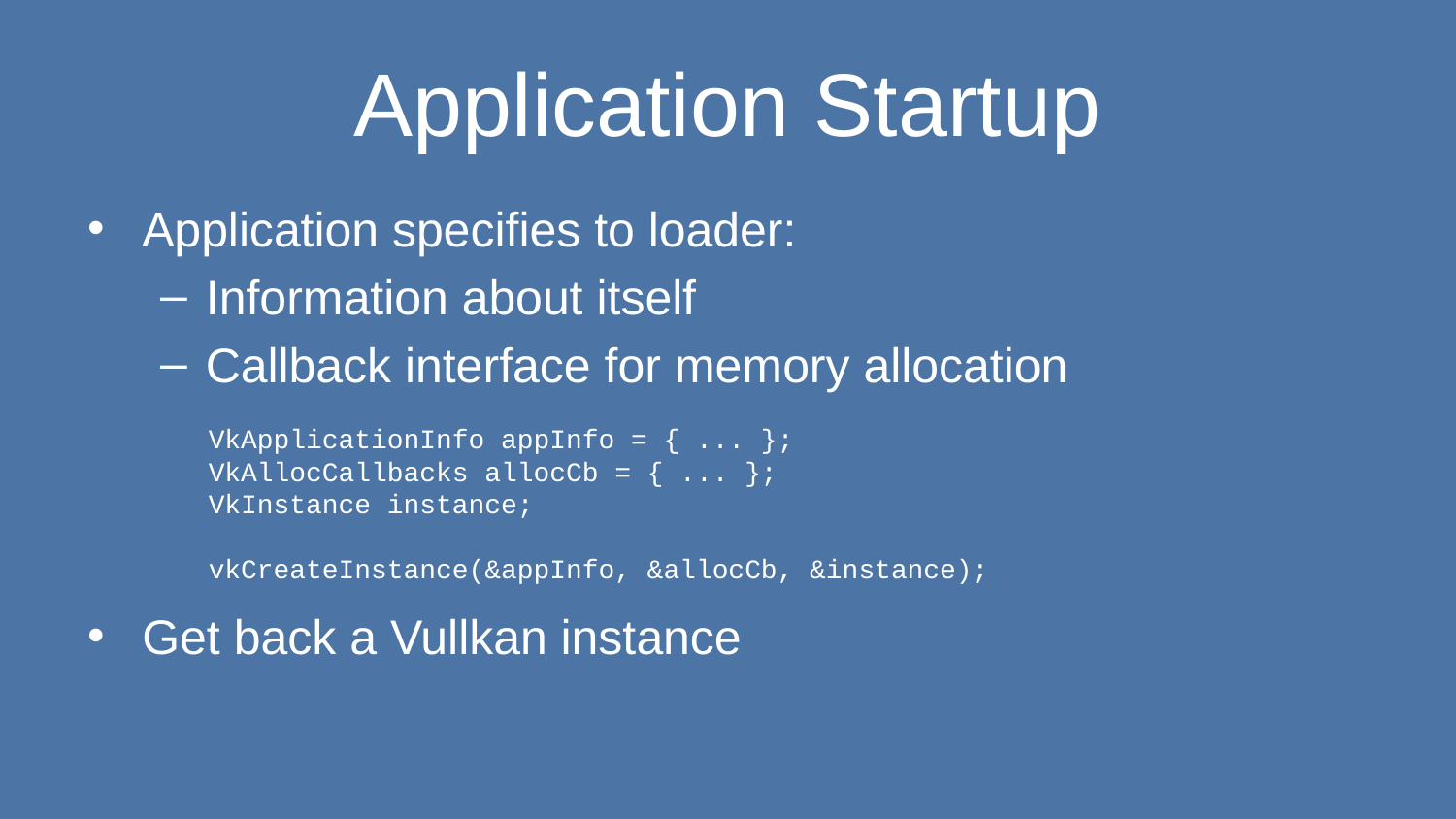

# Application Startup
Application specifies to loader:
Information about itself
Callback interface for memory allocation

Get back a Vullkan instance
VkApplicationInfo appInfo = { ... };
VkAllocCallbacks allocCb = { ... };
VkInstance instance;

vkCreateInstance(&appInfo, &allocCb, &instance);